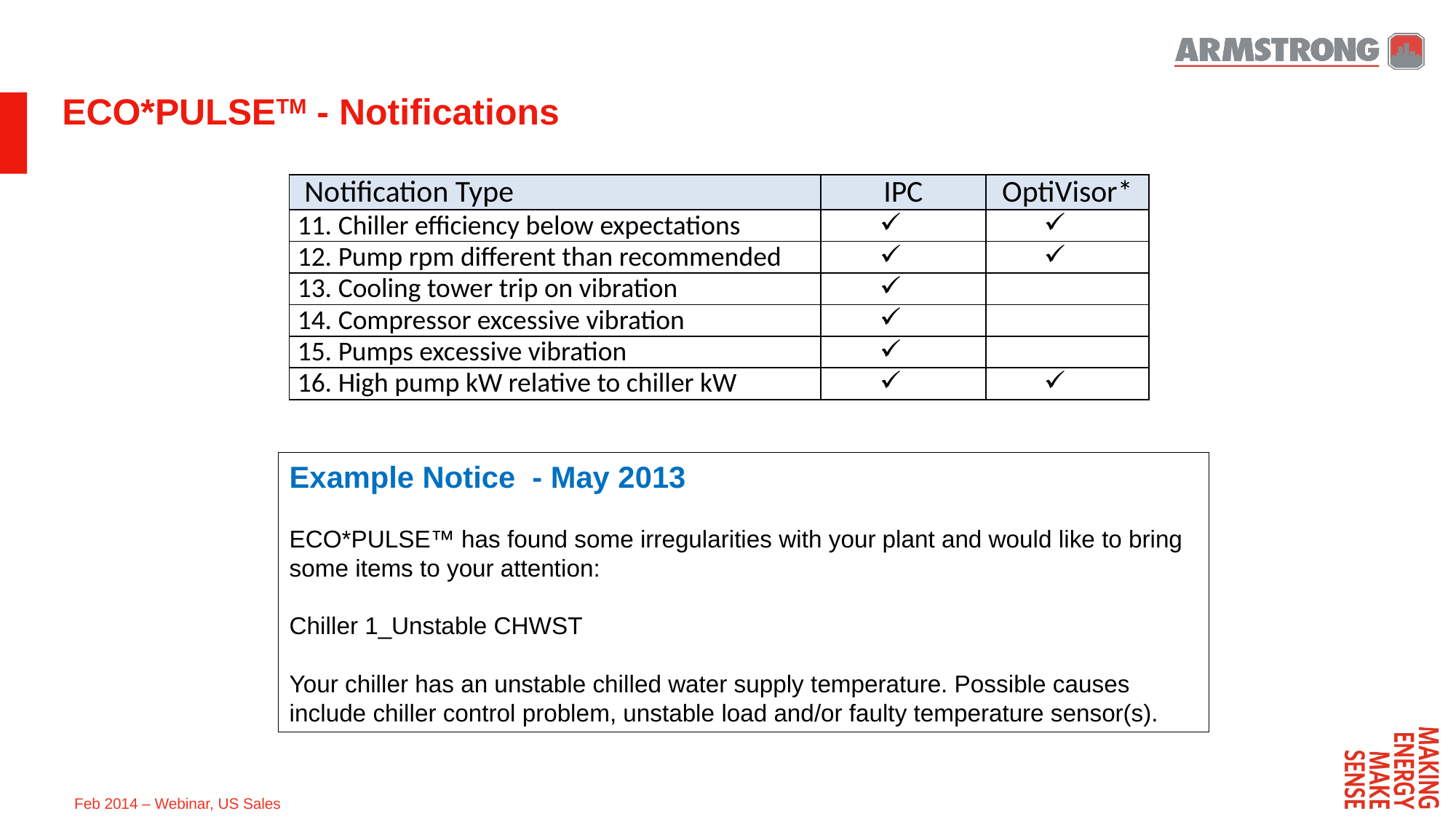

# ECO*PULSETM - Notifications
| Notification Type | IPC | OptiVisor\* |
| --- | --- | --- |
| 11. Chiller efficiency below expectations |  |  |
| 12. Pump rpm different than recommended |  |  |
| 13. Cooling tower trip on vibration |  |  |
| 14. Compressor excessive vibration |  |  |
| 15. Pumps excessive vibration |  |  |
| 16. High pump kW relative to chiller kW |  |  |
Example Notice  - May 2013

ECO*PULSE™ has found some irregularities with your plant and would like to bring some items to your attention:

Chiller 1_Unstable CHWST

Your chiller has an unstable chilled water supply temperature. Possible causes include chiller control problem, unstable load and/or faulty temperature sensor(s).